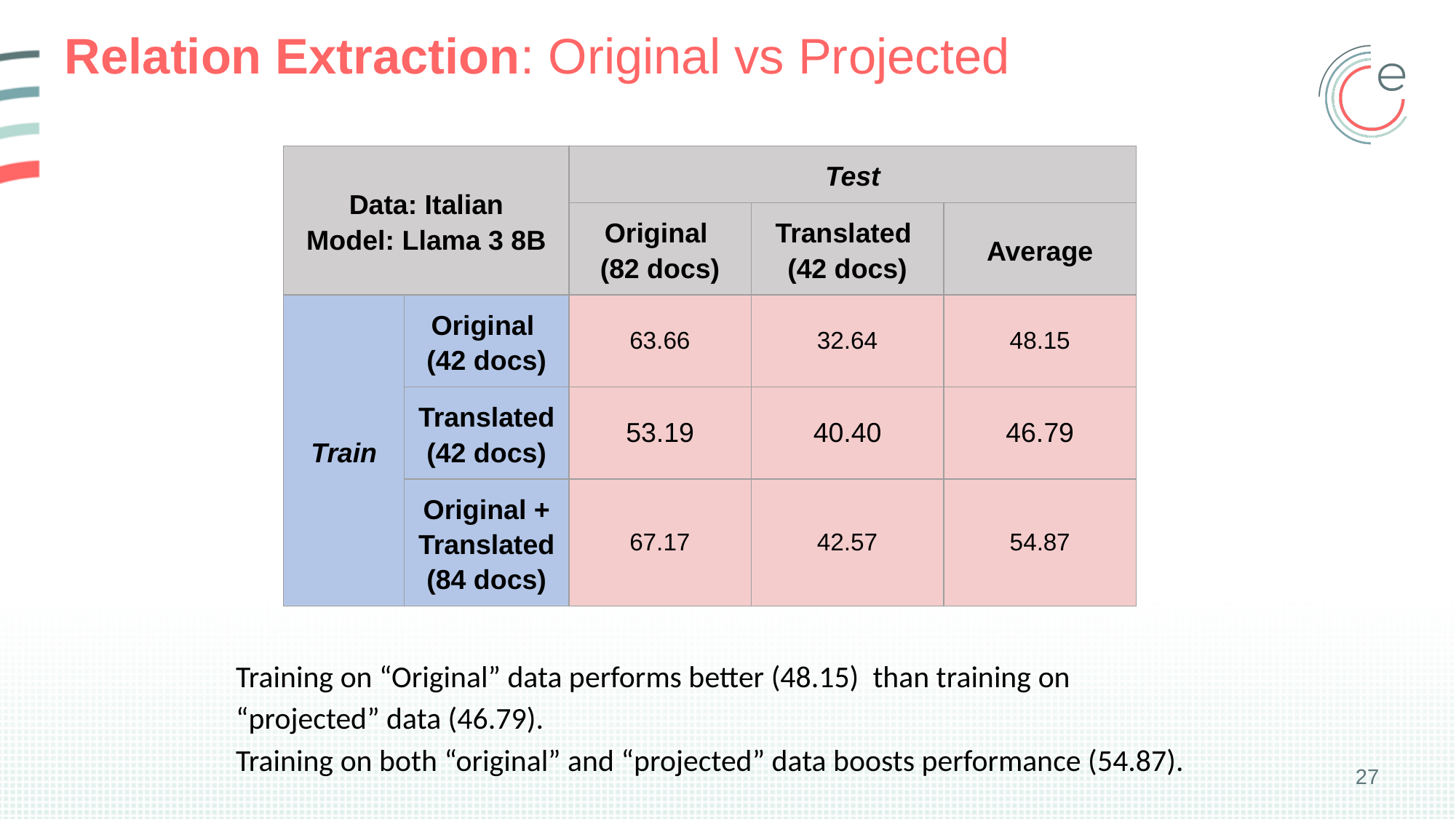

# Relation Extraction: Original vs Projected
| Data: Italian Model: Llama 3 8B |  | Test |  |  |
| --- | --- | --- | --- | --- |
|  |  | Original (82 docs) | Translated (42 docs) | Average |
| Train | Original (42 docs) | 63.66 | 32.64 | 48.15 |
|  | Translated (42 docs) | 53.19 | 40.40 | 46.79 |
|  | Original + Translated (84 docs) | 67.17 | 42.57 | 54.87 |
Training on “Original” data performs better (48.15)  than training on “projected” data (46.79).
Training on both “original” and “projected” data boosts performance (54.87).